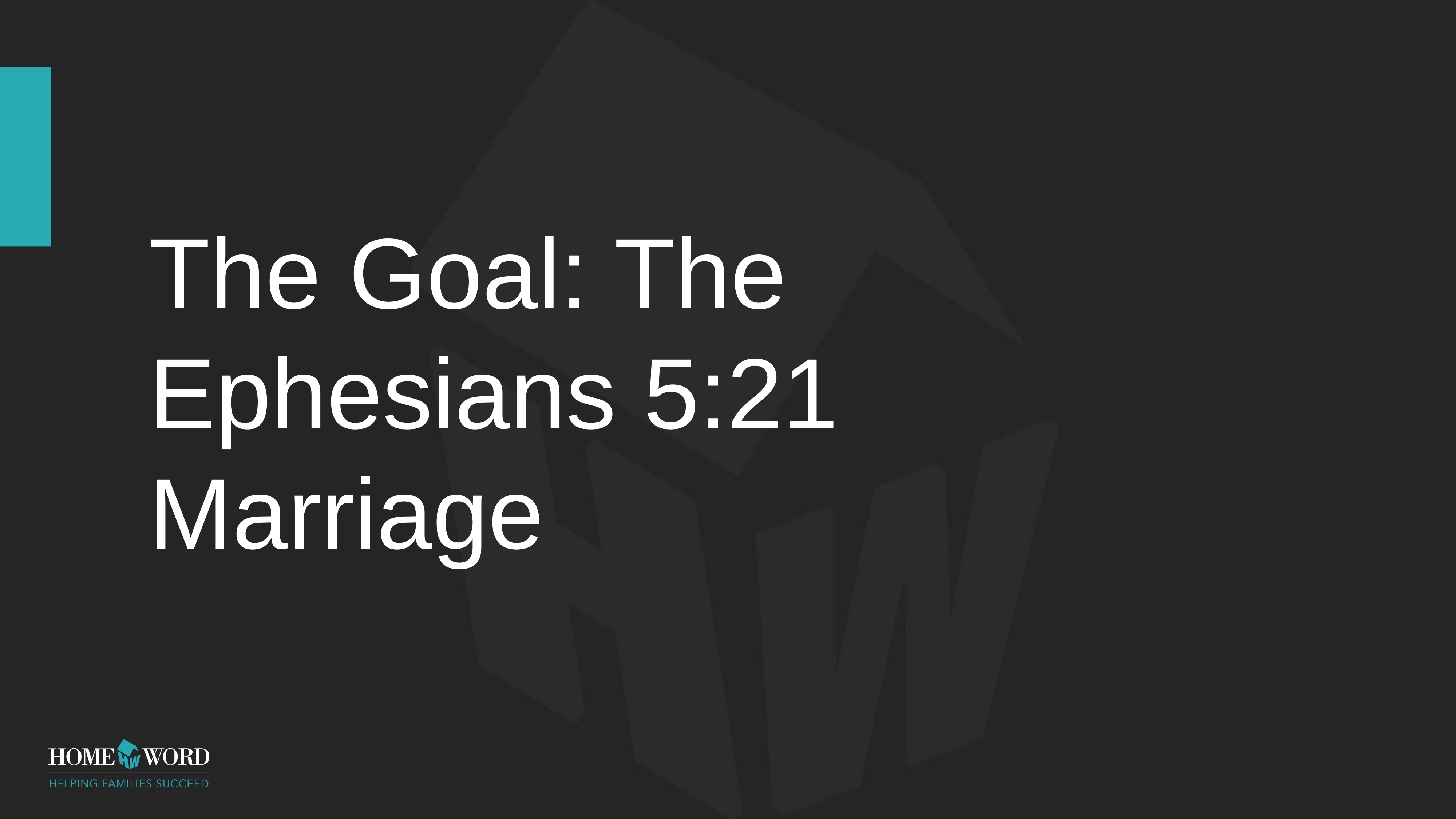

# The Goal: The Ephesians 5:21 Marriage